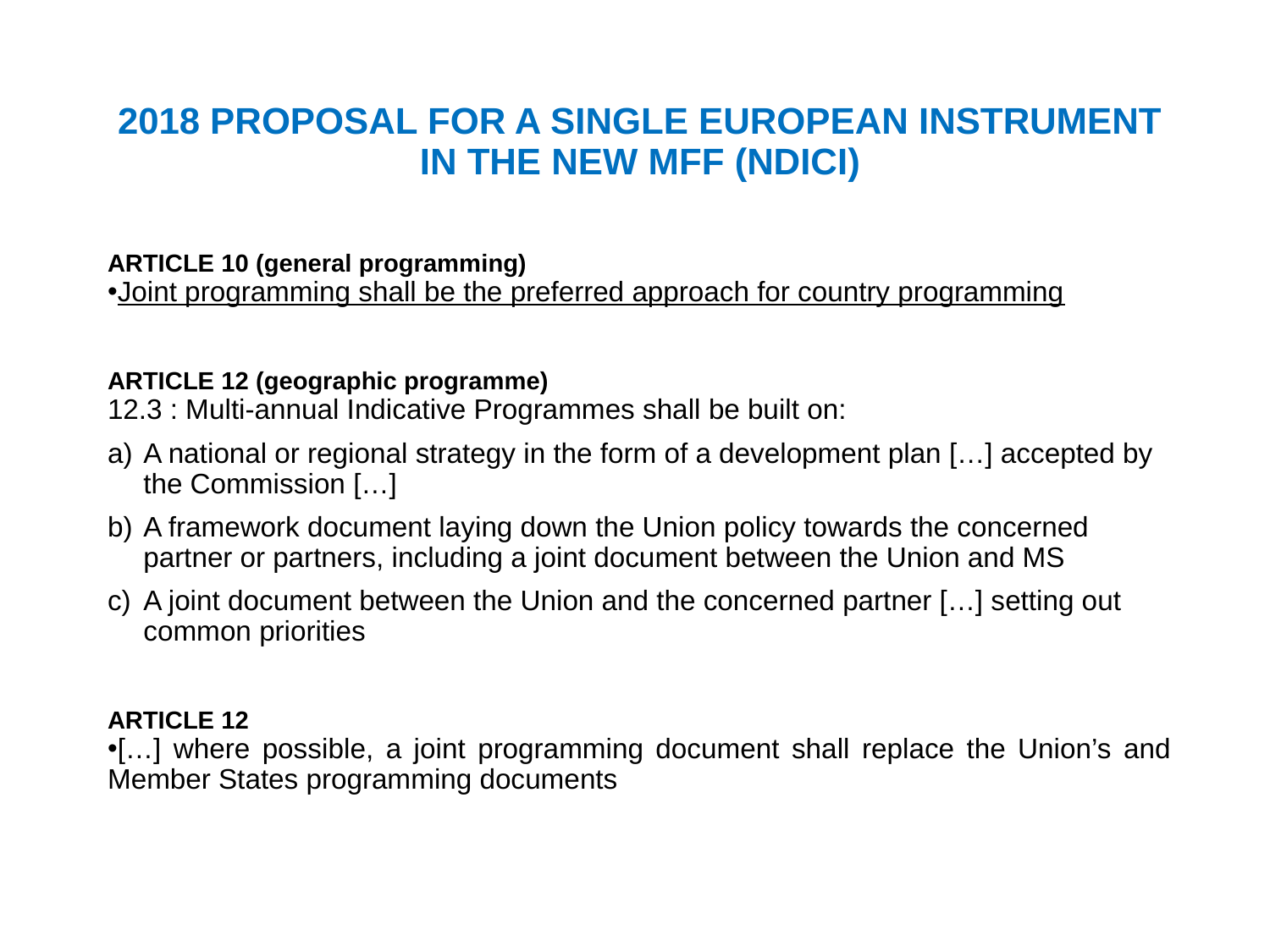

2018 PROPOSAL FOR A SINGLE EUROPEAN INSTRUMENT IN THE NEW MFF (NDICI)

ARTICLE 10 (general programming)
Joint programming shall be the preferred approach for country programming

ARTICLE 12 (geographic programme)
12.3 : Multi-annual Indicative Programmes shall be built on:
A national or regional strategy in the form of a development plan […] accepted by the Commission […]
A framework document laying down the Union policy towards the concerned partner or partners, including a joint document between the Union and MS
A joint document between the Union and the concerned partner […] setting out common priorities

ARTICLE 12
[…] where possible, a joint programming document shall replace the Union’s and Member States programming documents